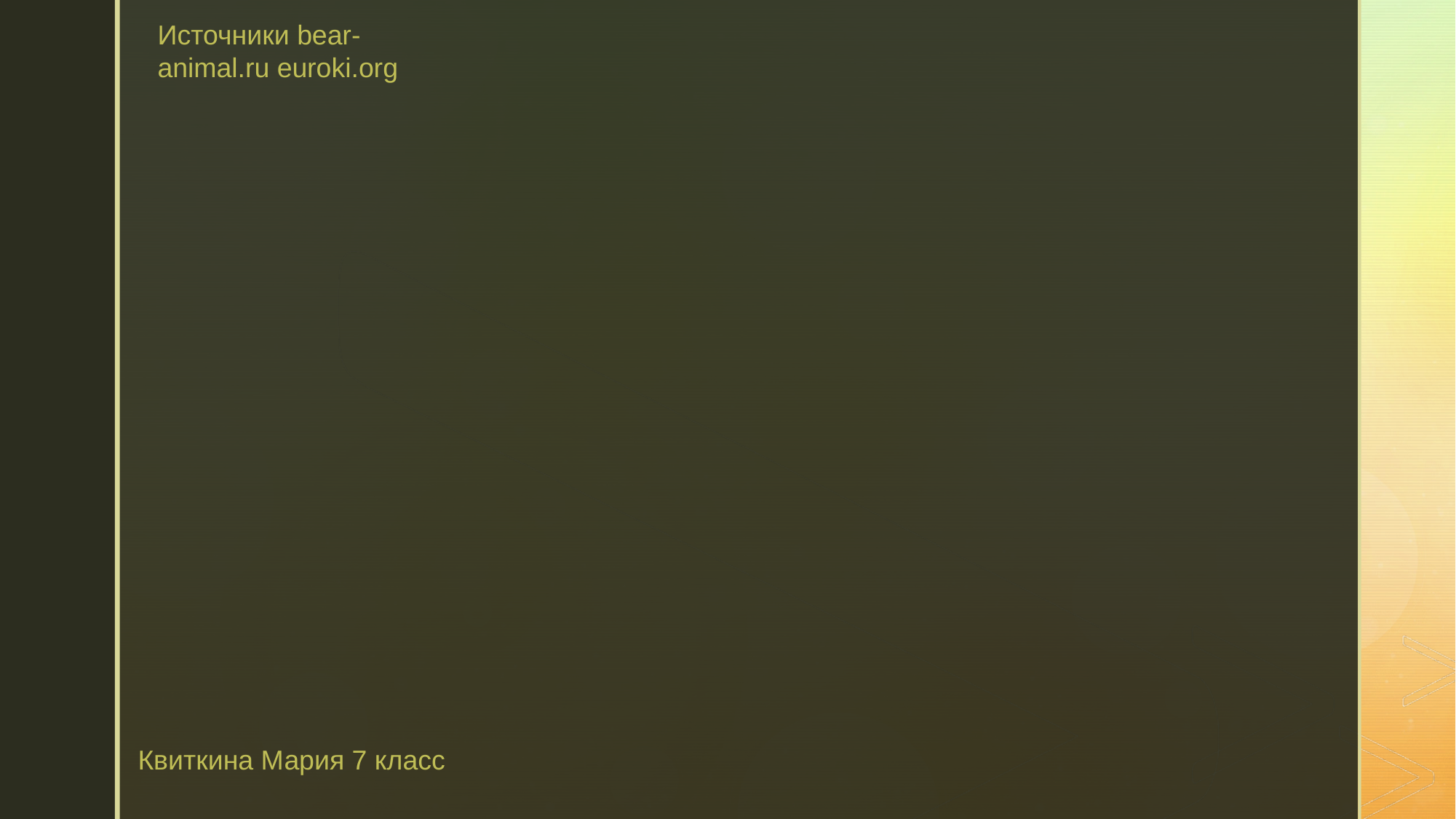

Источники bear-animal.ru euroki.org
Квиткина Мария 7 класс